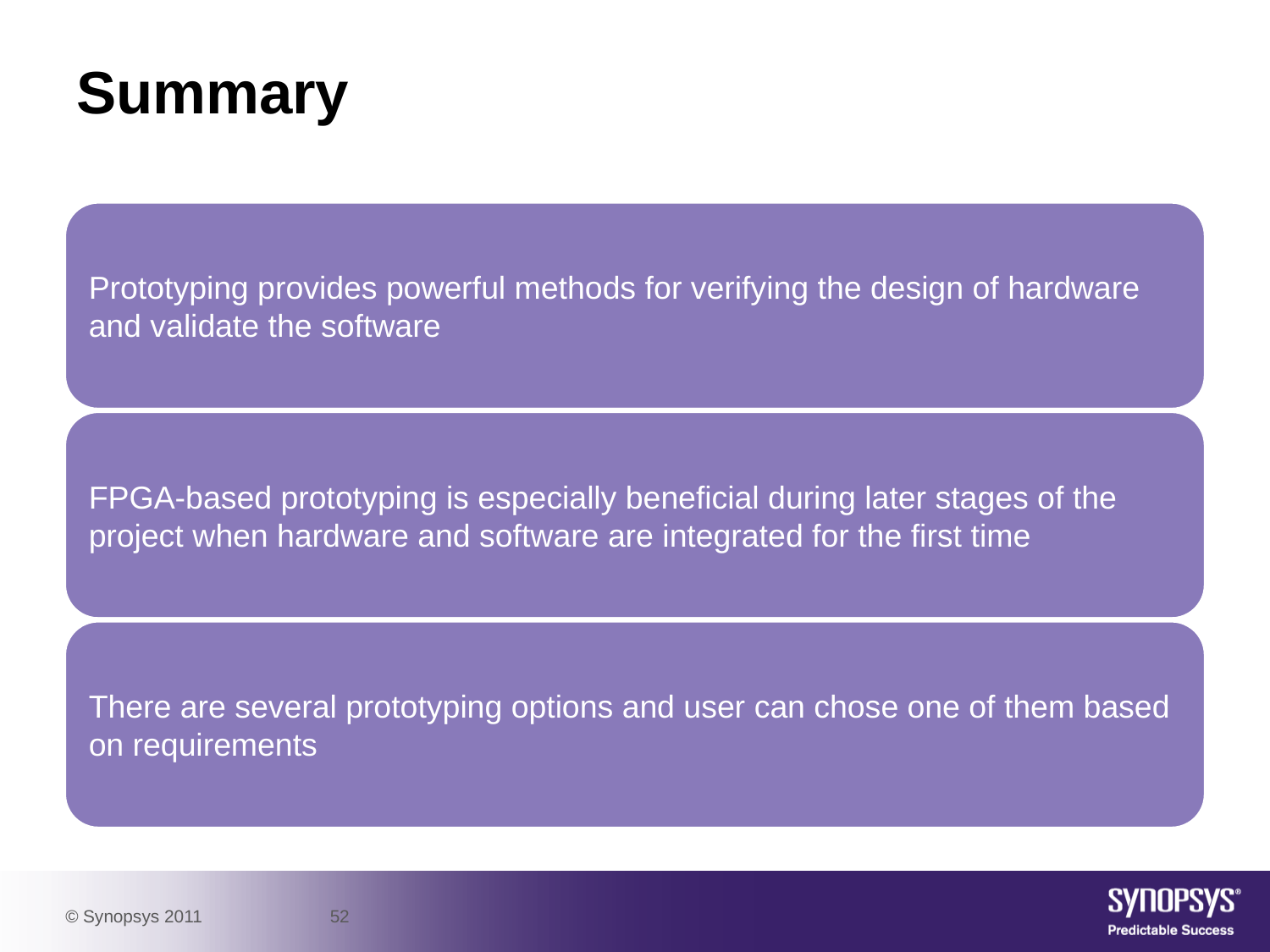

# Summary
Prototyping provides powerful methods for verifying the design of hardware and validate the software
FPGA-based prototyping is especially beneficial during later stages of the project when hardware and software are integrated for the first time
There are several prototyping options and user can chose one of them based on requirements